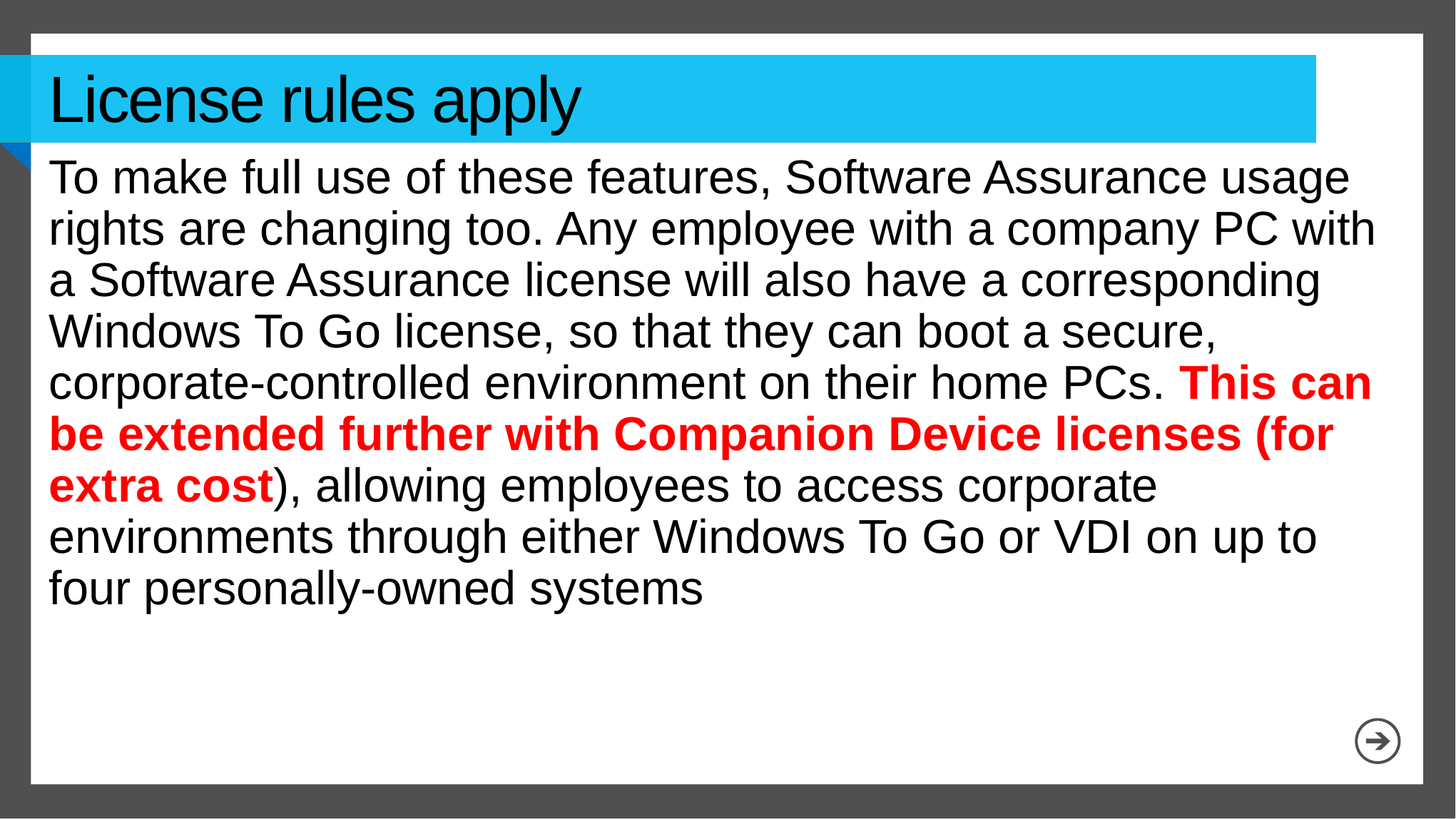

# License rules apply
To make full use of these features, Software Assurance usage rights are changing too. Any employee with a company PC with a Software Assurance license will also have a corresponding Windows To Go license, so that they can boot a secure, corporate-controlled environment on their home PCs. This can be extended further with Companion Device licenses (for extra cost), allowing employees to access corporate environments through either Windows To Go or VDI on up to four personally-owned systems